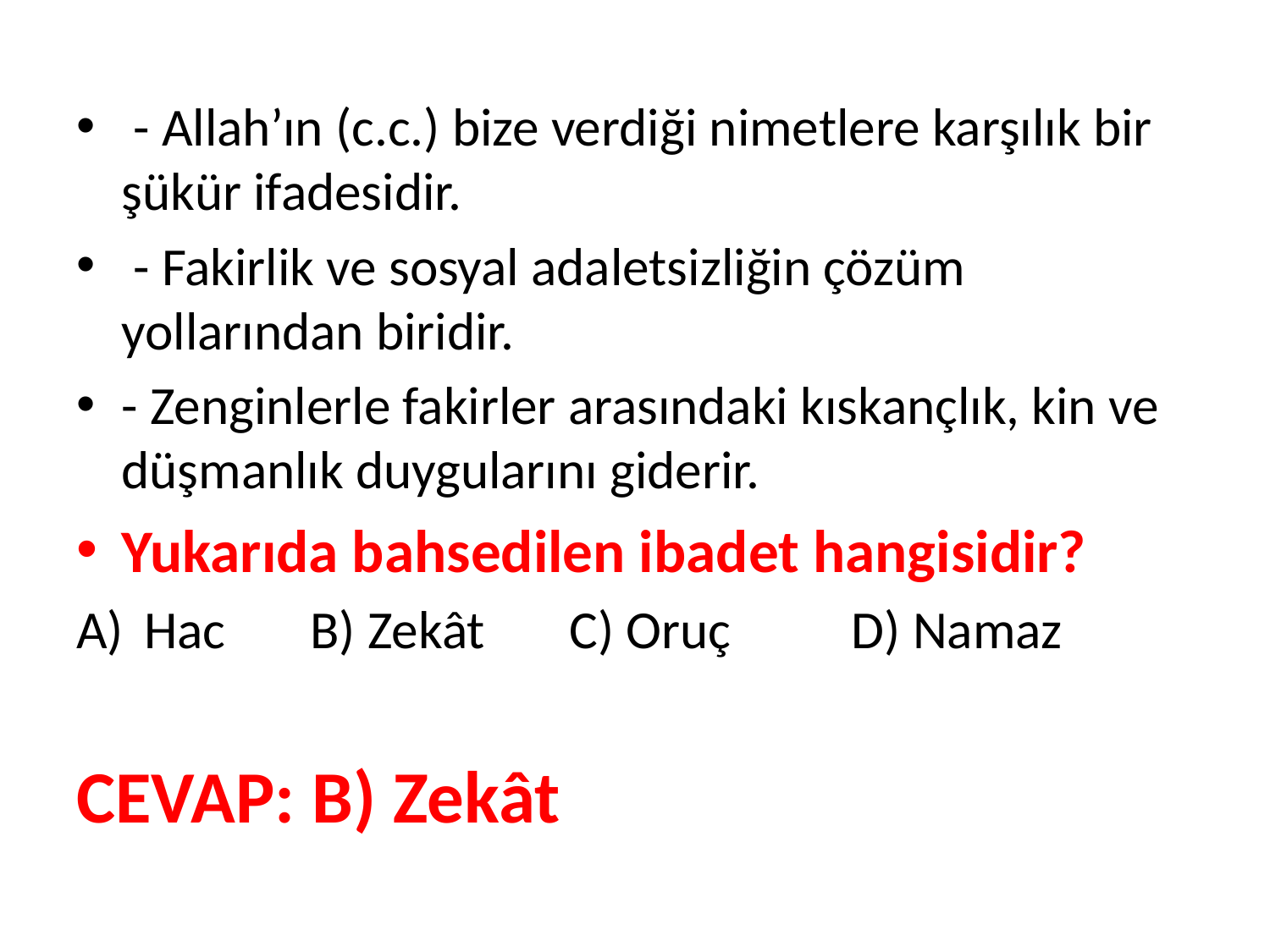

- Allah’ın (c.c.) bize verdiği nimetlere karşılık bir şükür ifadesidir.
 - Fakirlik ve sosyal adaletsizliğin çözüm yollarından biridir.
- Zenginlerle fakirler arasındaki kıskançlık, kin ve düşmanlık duygularını giderir.
Yukarıda bahsedilen ibadet hangisidir?
Hac       B) Zekât       C) Oruç          D) Namaz

CEVAP: B) Zekât